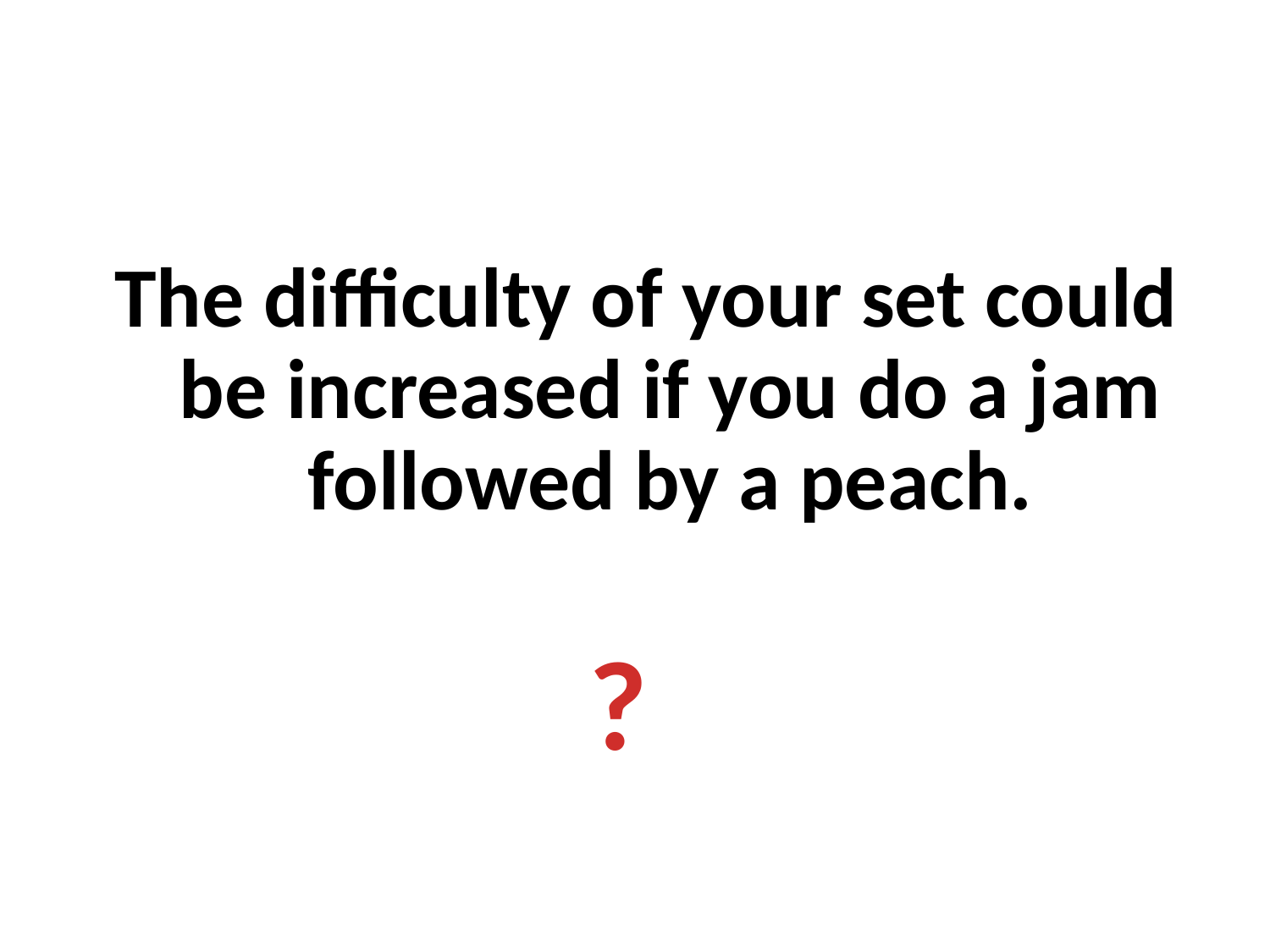

The difficulty of your set could be increased if you do a jam followed by a peach.
?